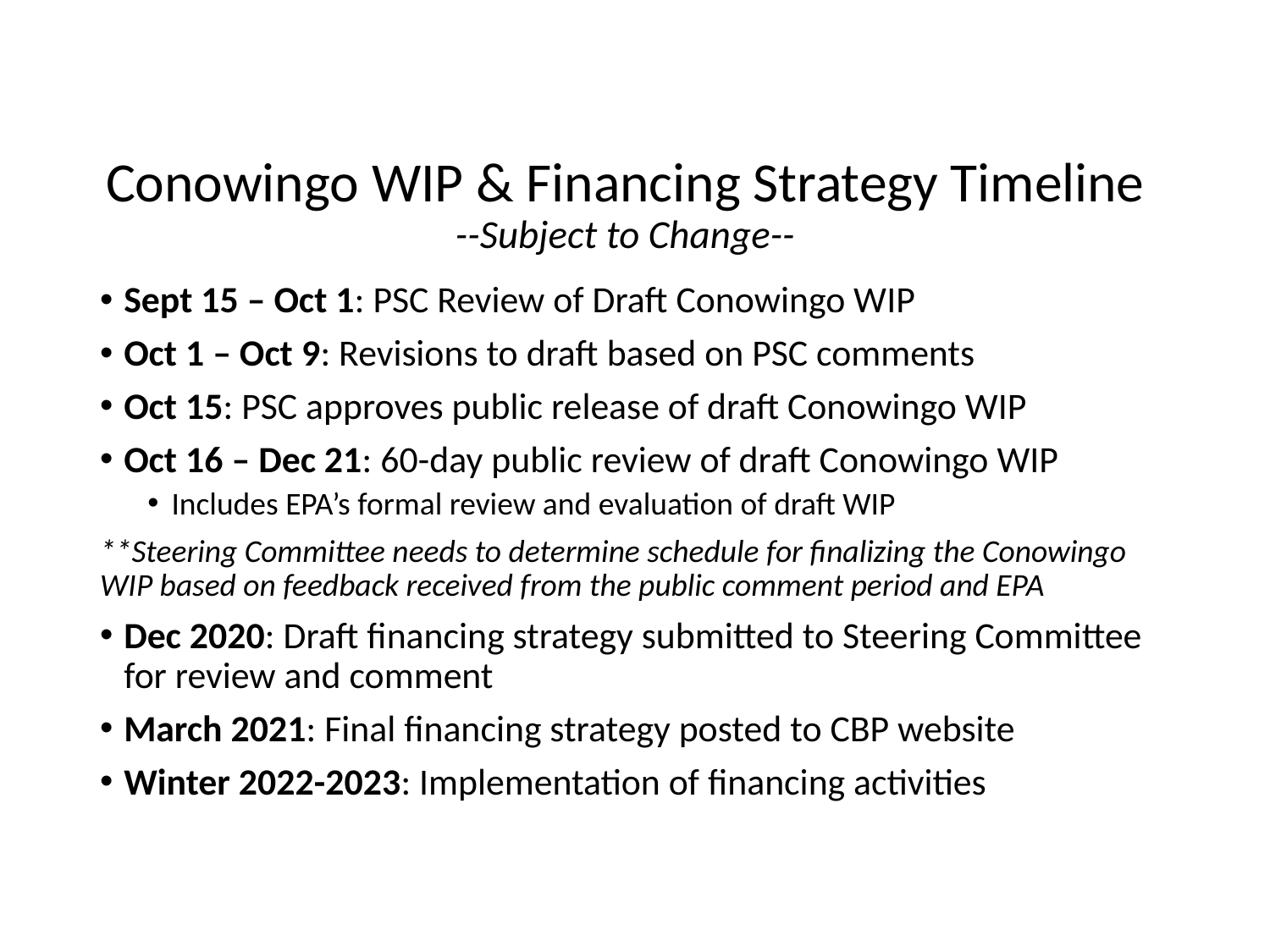

# Conowingo WIP & Financing Strategy Timeline --Subject to Change--
Sept 15 – Oct 1: PSC Review of Draft Conowingo WIP
Oct 1 – Oct 9: Revisions to draft based on PSC comments
Oct 15: PSC approves public release of draft Conowingo WIP
Oct 16 – Dec 21: 60-day public review of draft Conowingo WIP
Includes EPA’s formal review and evaluation of draft WIP
**Steering Committee needs to determine schedule for finalizing the Conowingo WIP based on feedback received from the public comment period and EPA
Dec 2020: Draft financing strategy submitted to Steering Committee for review and comment
March 2021: Final financing strategy posted to CBP website
Winter 2022-2023: Implementation of financing activities